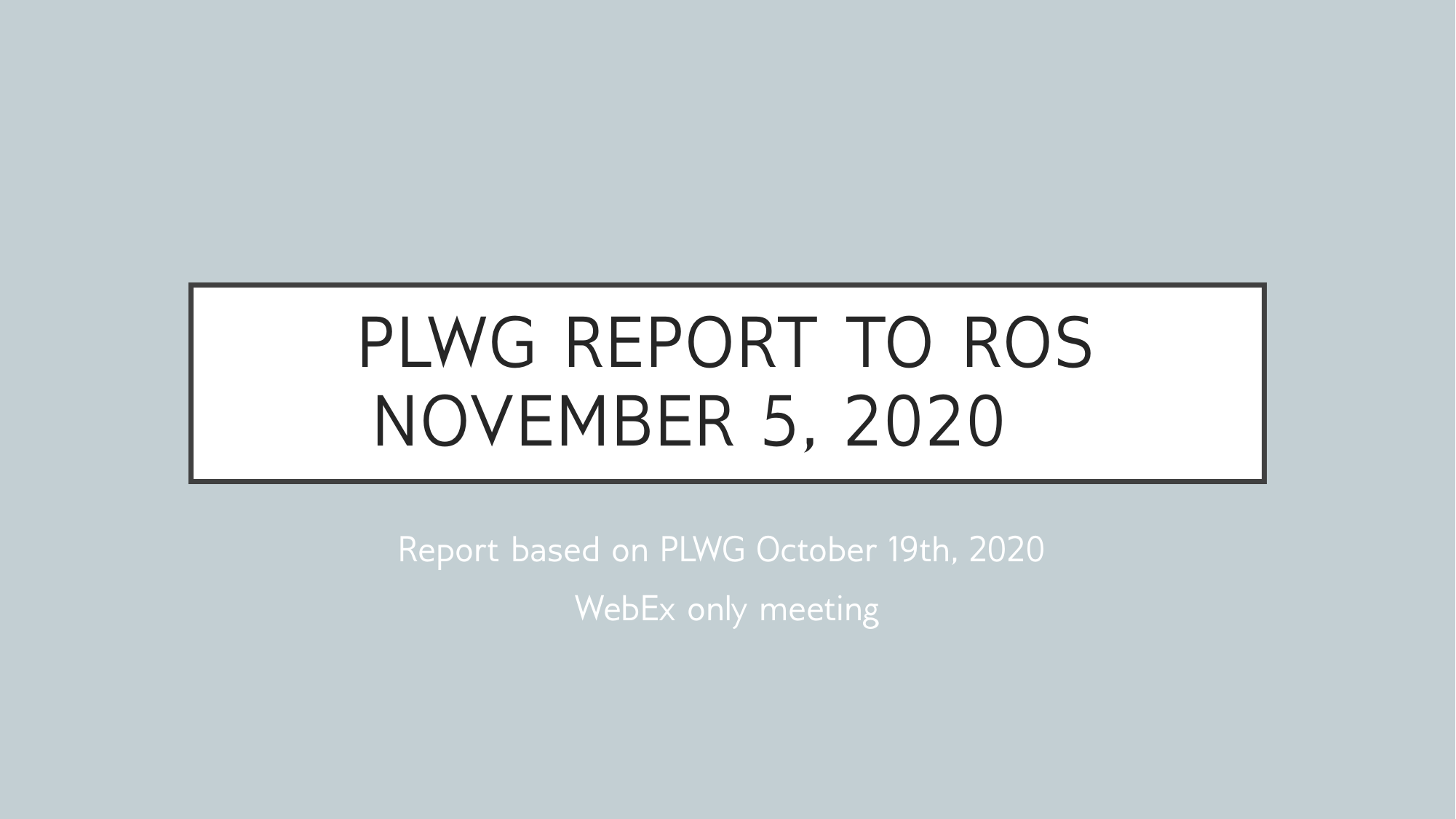

# PLWG report to ROS November 5, 2020
Report based on PLWG October 19th, 2020
WebEx only meeting